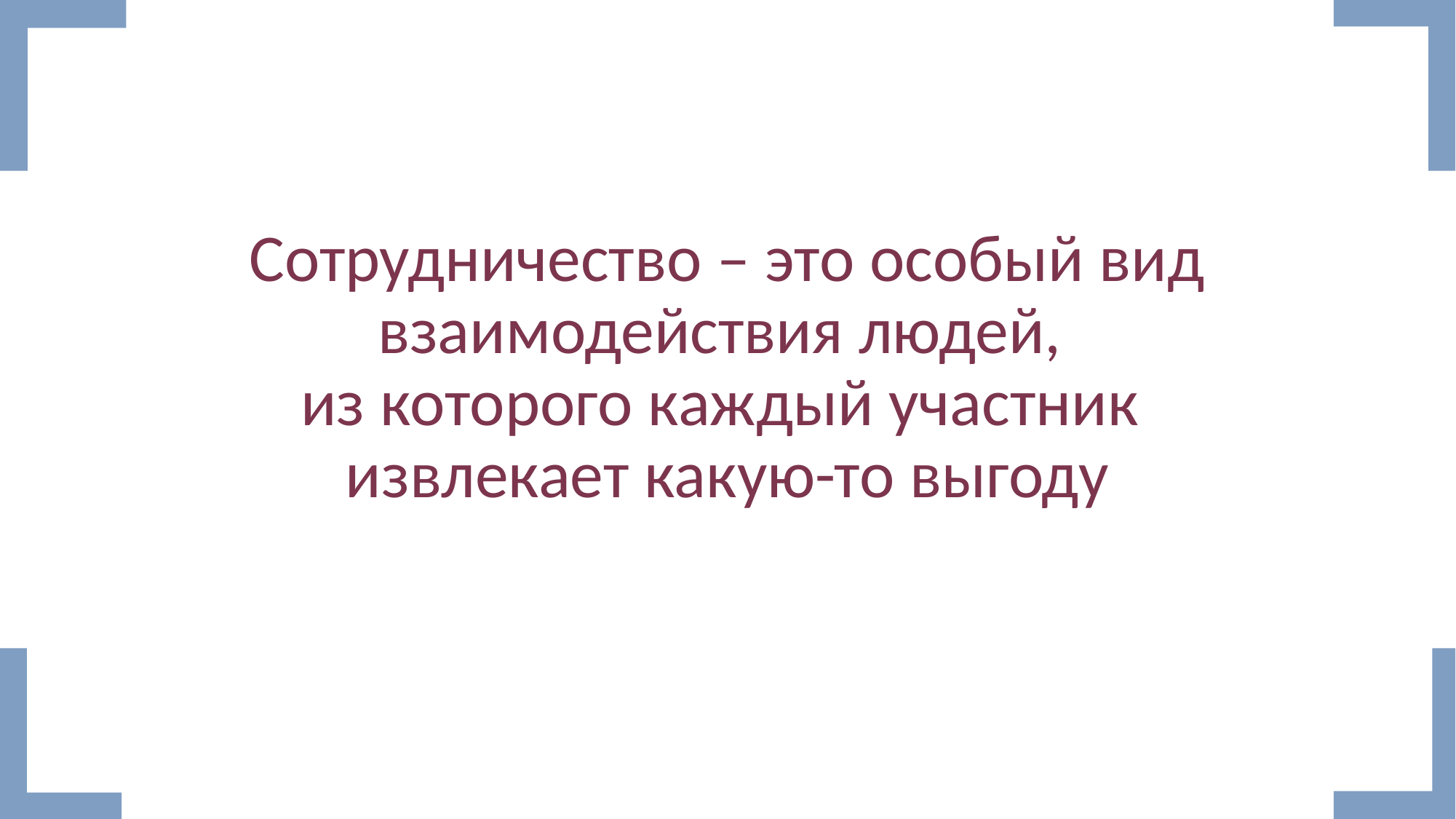

#
Сотрудничество – это особый вид взаимодействия людей,
из которого каждый участник
извлекает какую-то выгоду